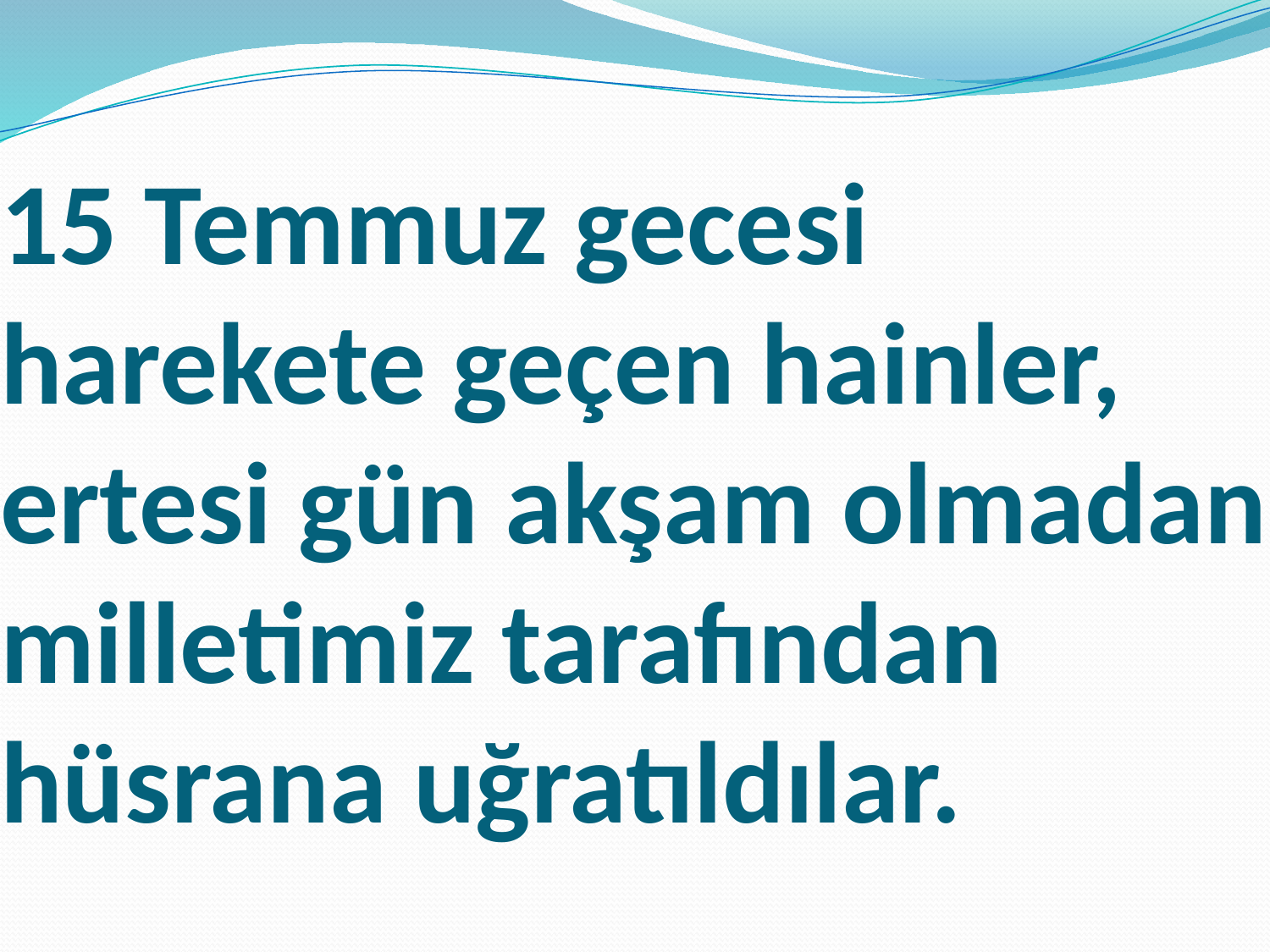

# 15 Temmuz gecesi harekete geçen hainler, ertesi gün akşam olmadan milletimiz tarafından hüsrana uğratıldılar.